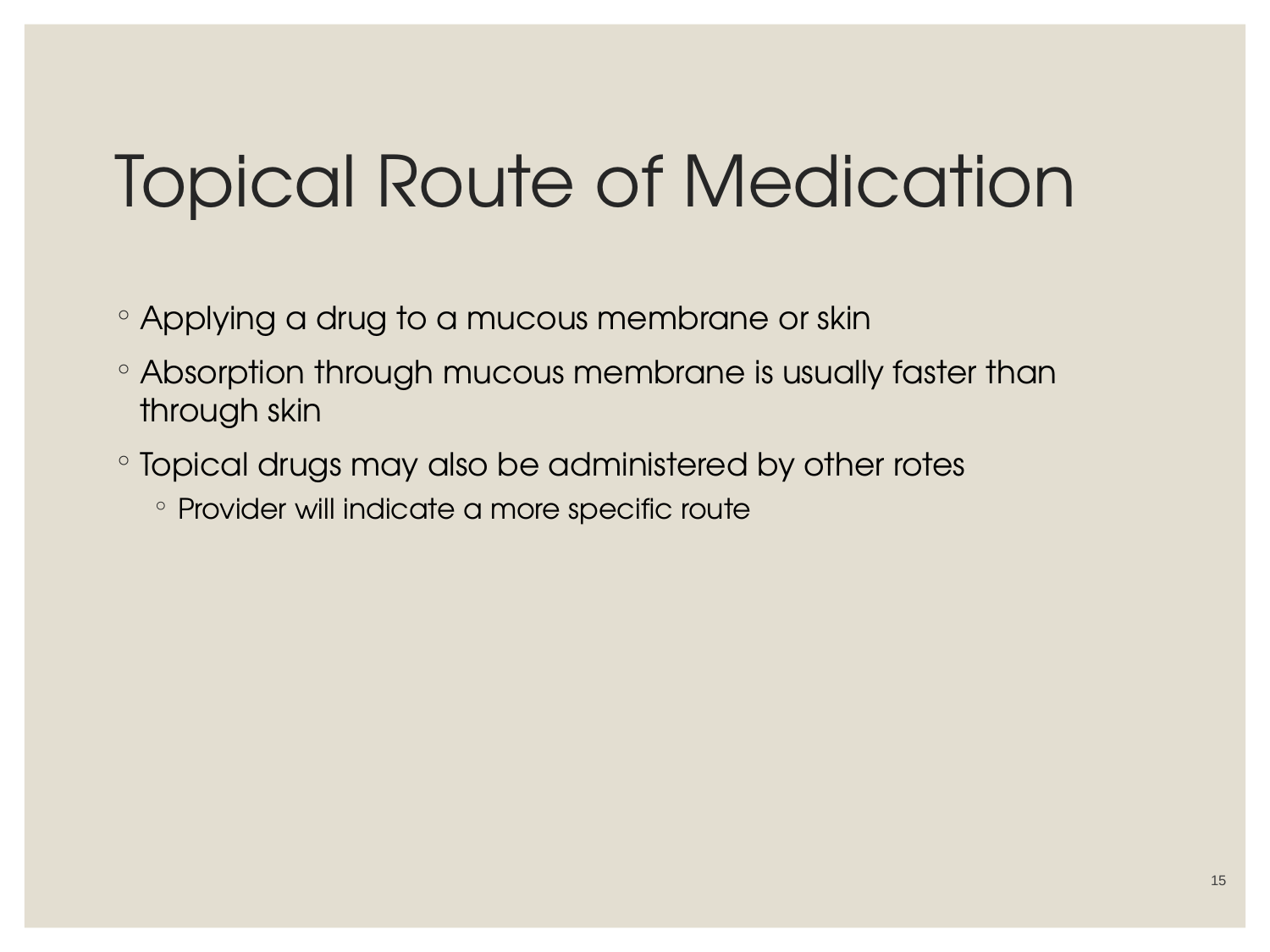

# Topical Route of Medication
Applying a drug to a mucous membrane or skin
Absorption through mucous membrane is usually faster than through skin
Topical drugs may also be administered by other rotes
Provider will indicate a more specific route
 15